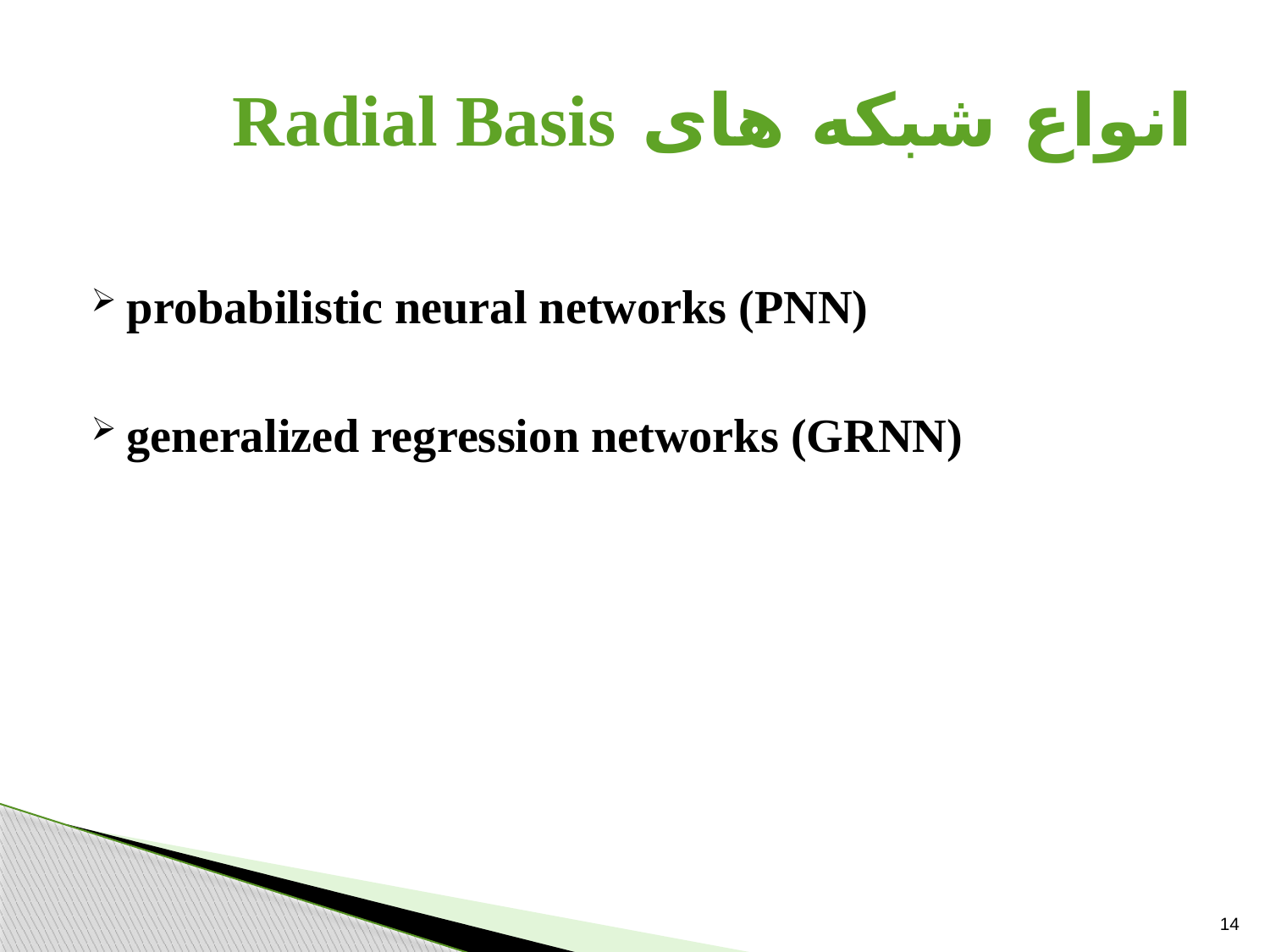

# انواع شبکه های Radial Basis

probabilistic neural networks (PNN)

generalized regression networks (GRNN)

14